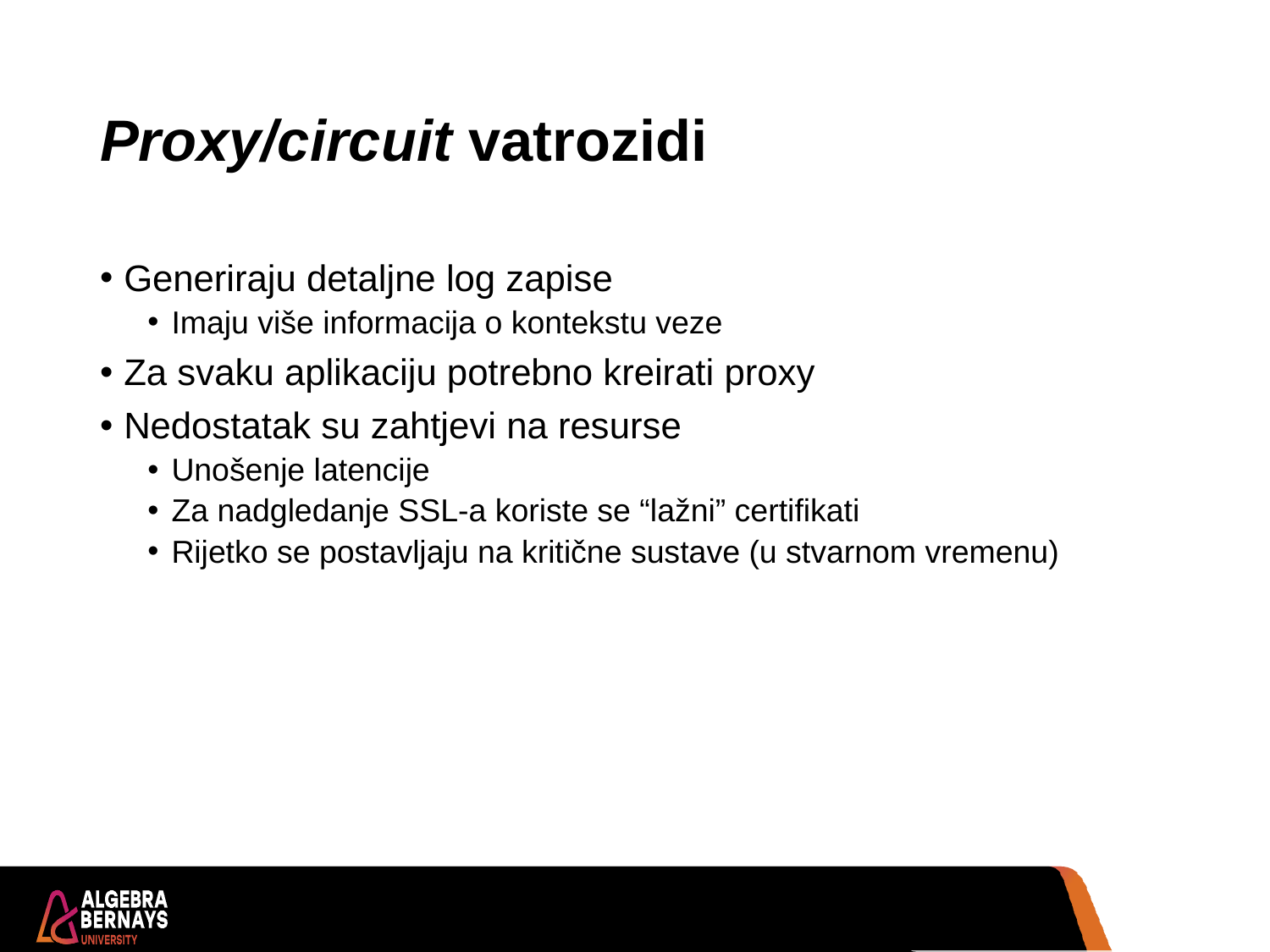

# Proxy/circuit vatrozidi
Generiraju detaljne log zapise
Imaju više informacija o kontekstu veze
Za svaku aplikaciju potrebno kreirati proxy
Nedostatak su zahtjevi na resurse
Unošenje latencije
Za nadgledanje SSL-a koriste se “lažni” certifikati
Rijetko se postavljaju na kritične sustave (u stvarnom vremenu)